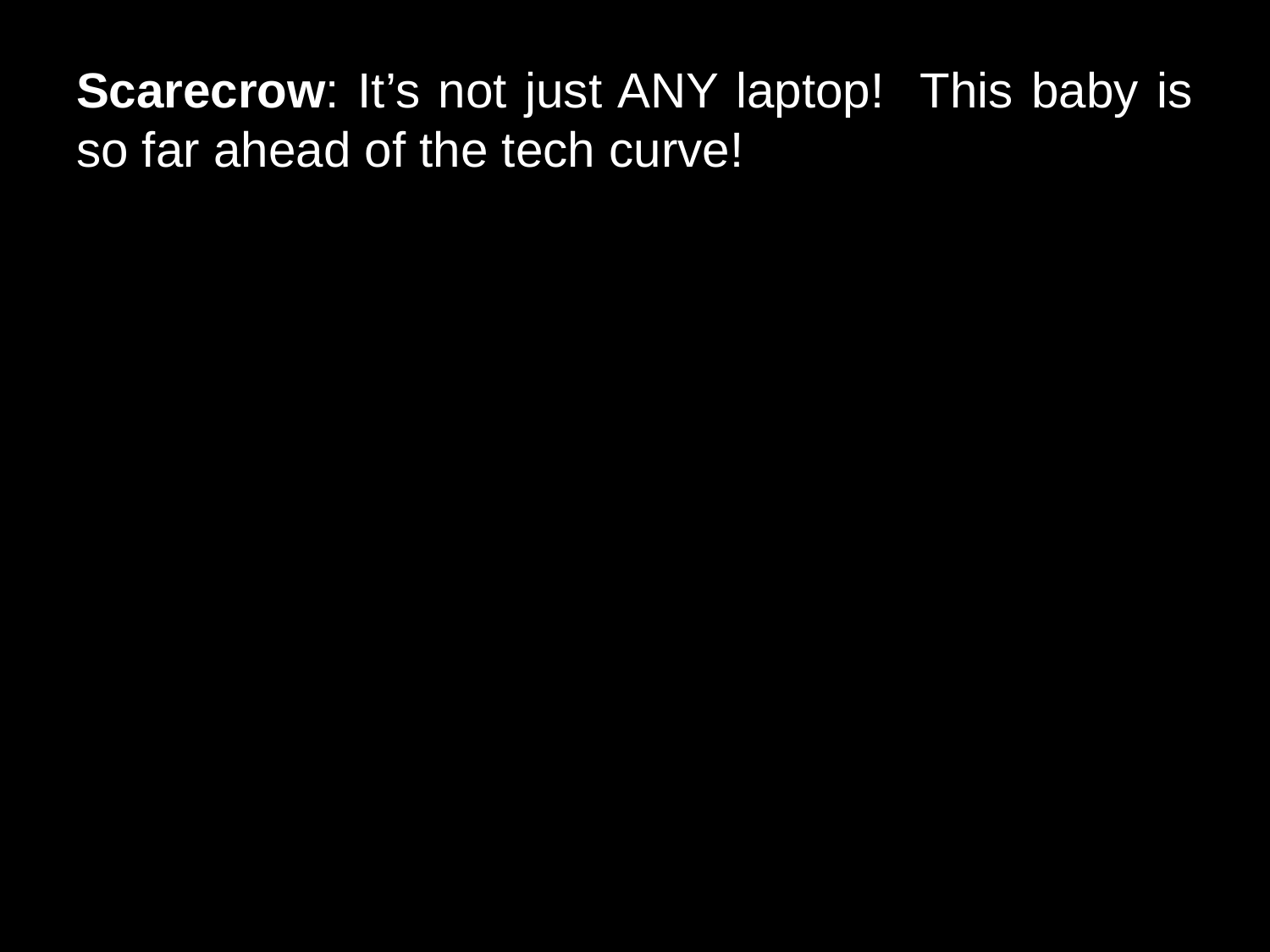

# Scarecrow: It’s not just ANY laptop!  This baby is so far ahead of the tech curve!